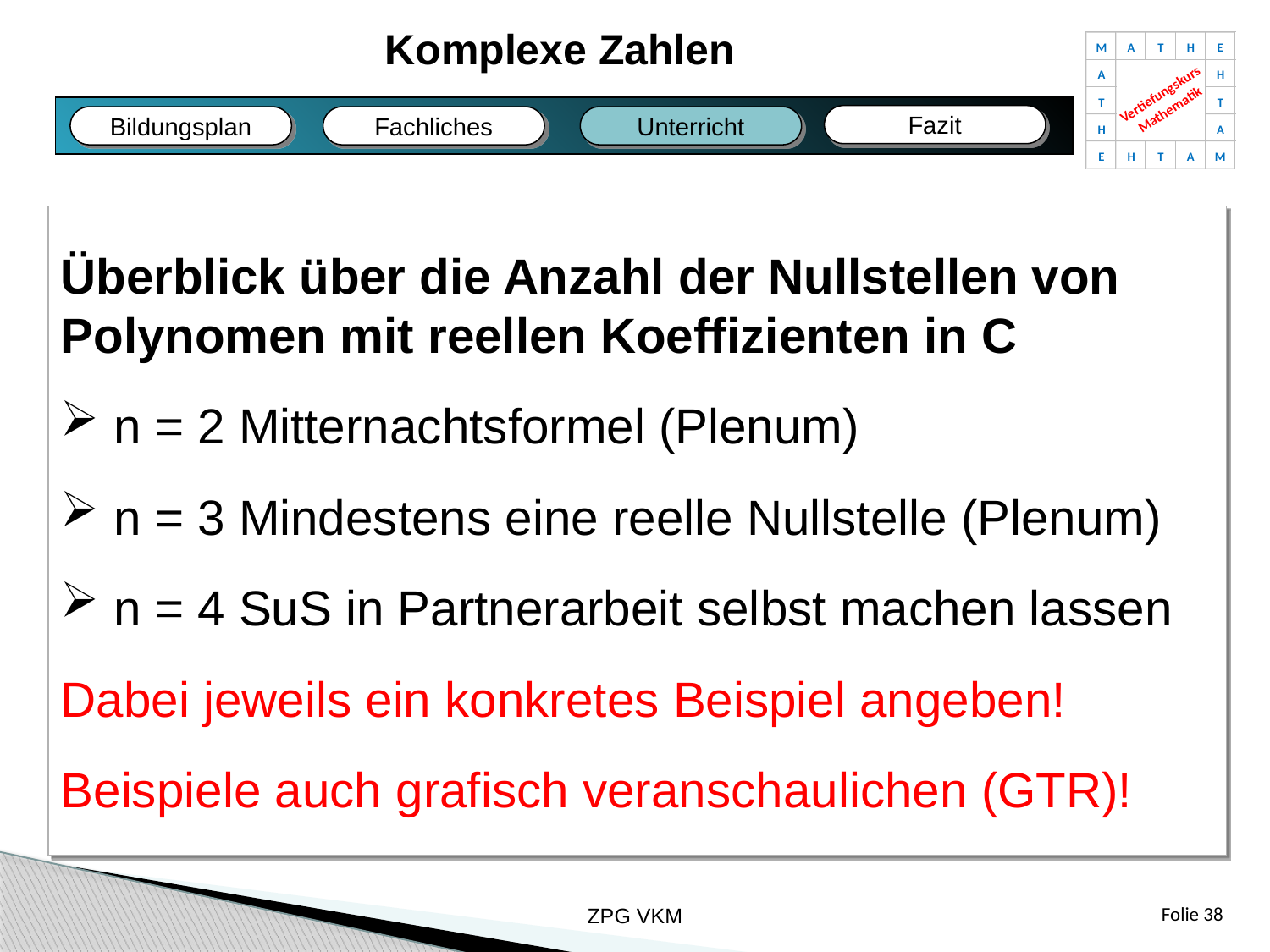

Komplexe Zahlen

M
A
T
H
E

A
H
Vertiefungskurs
Mathematik

T
T

H
A

E
H
T
A
M

Fazit
Fachliches
Bildungsplan
Unterricht
Fazit
Bildungsplan
Fachliches
Unterricht
Überblick über die Anzahl der Nullstellen von
Polynomen mit reellen Koeffizienten in C
 n = 2 Mitternachtsformel (Plenum)
 n = 3 Mindestens eine reelle Nullstelle (Plenum)
 n = 4 SuS in Partnerarbeit selbst machen lassen
Dabei jeweils ein konkretes Beispiel angeben!
Beispiele auch grafisch veranschaulichen (GTR)!

ZPG VKM
Folie 38